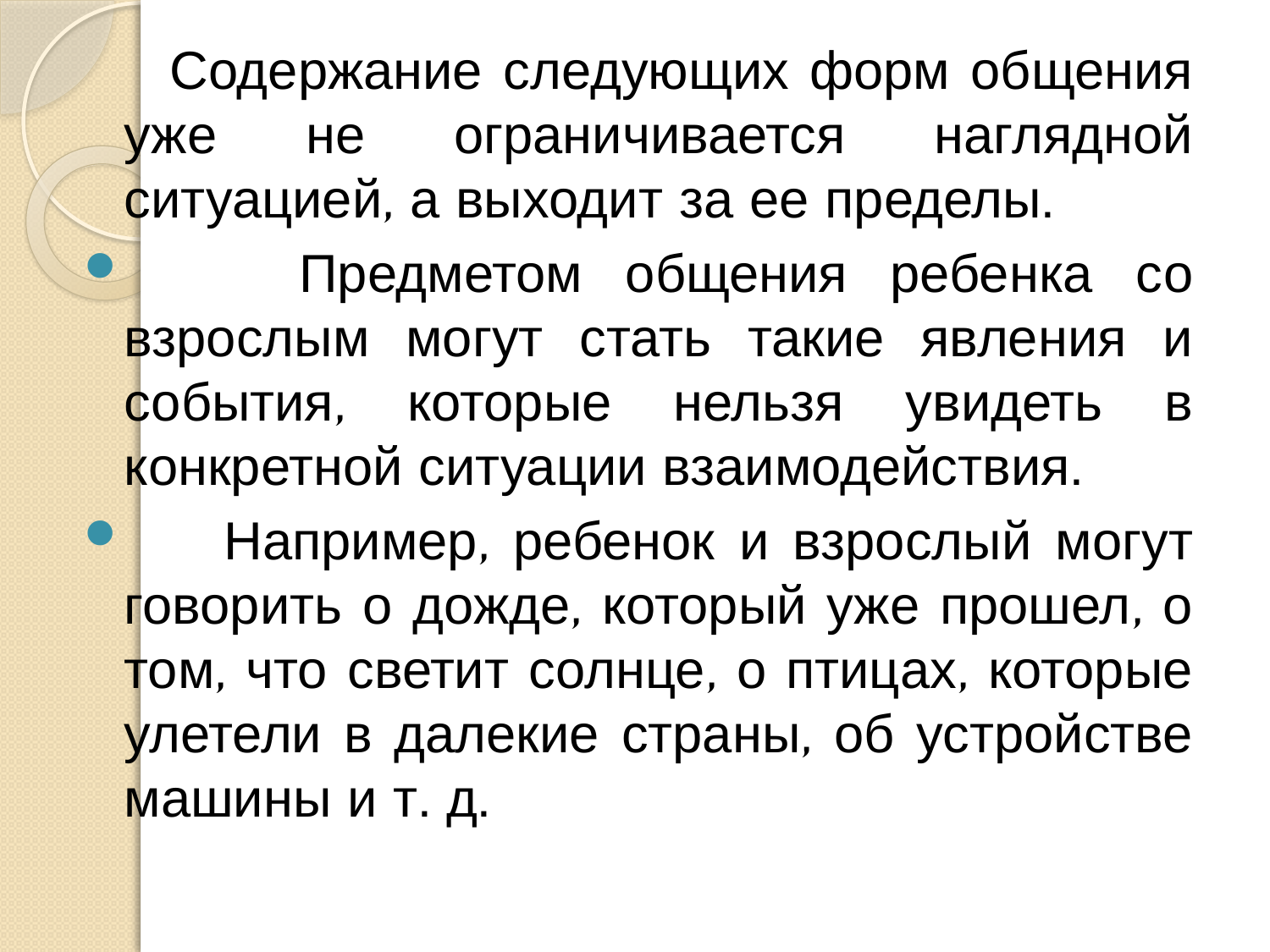

Содержание следующих форм общения уже не ограничивается наглядной ситуацией, а выходит за ее пределы.
    Предметом общения ребенка со взрослым могут стать такие явления и события, которые нельзя увидеть в конкретной ситуации взаимодействия.
    Например, ребенок и взрослый могут говорить о дожде, который уже прошел, о том, что светит солнце, о птицах, которые улетели в далекие страны, об устройстве машины и т. д.